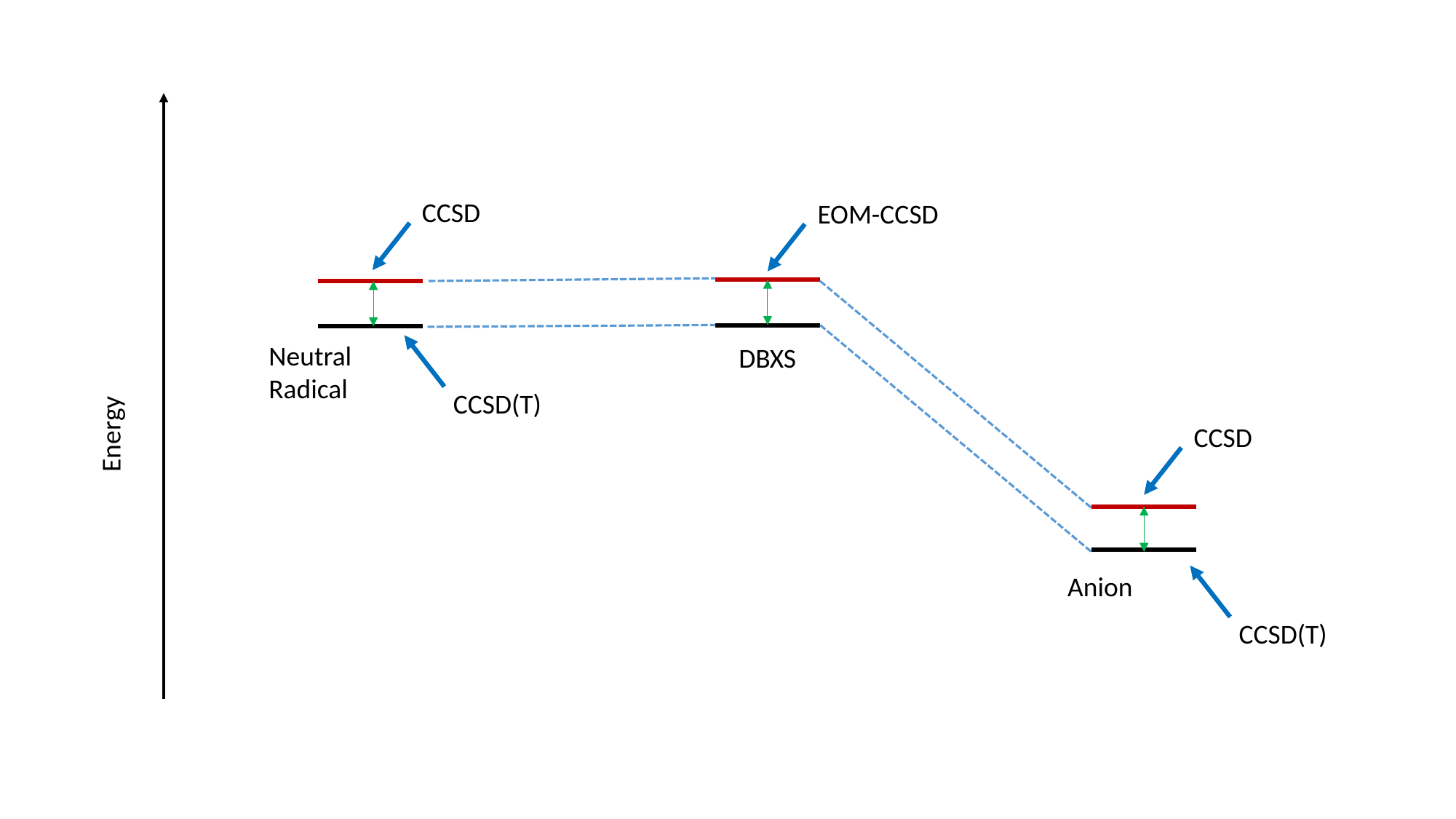

CCSD
EOM-CCSD
Neutral Radical
CCSD(T)
DBXS
Energy
CCSD
Anion
CCSD(T)